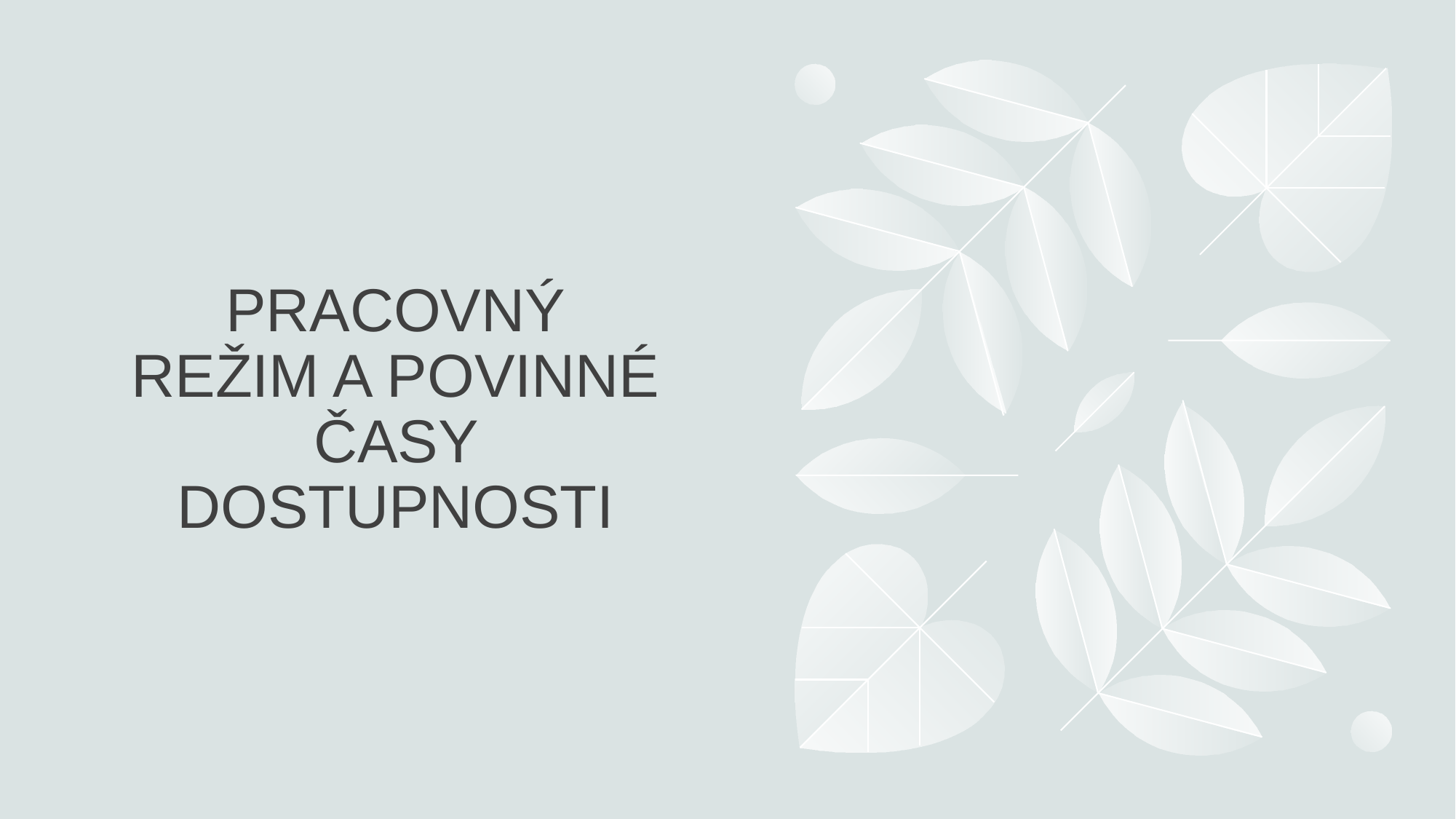

# Pracovný režim a povinné časy dostupnosti